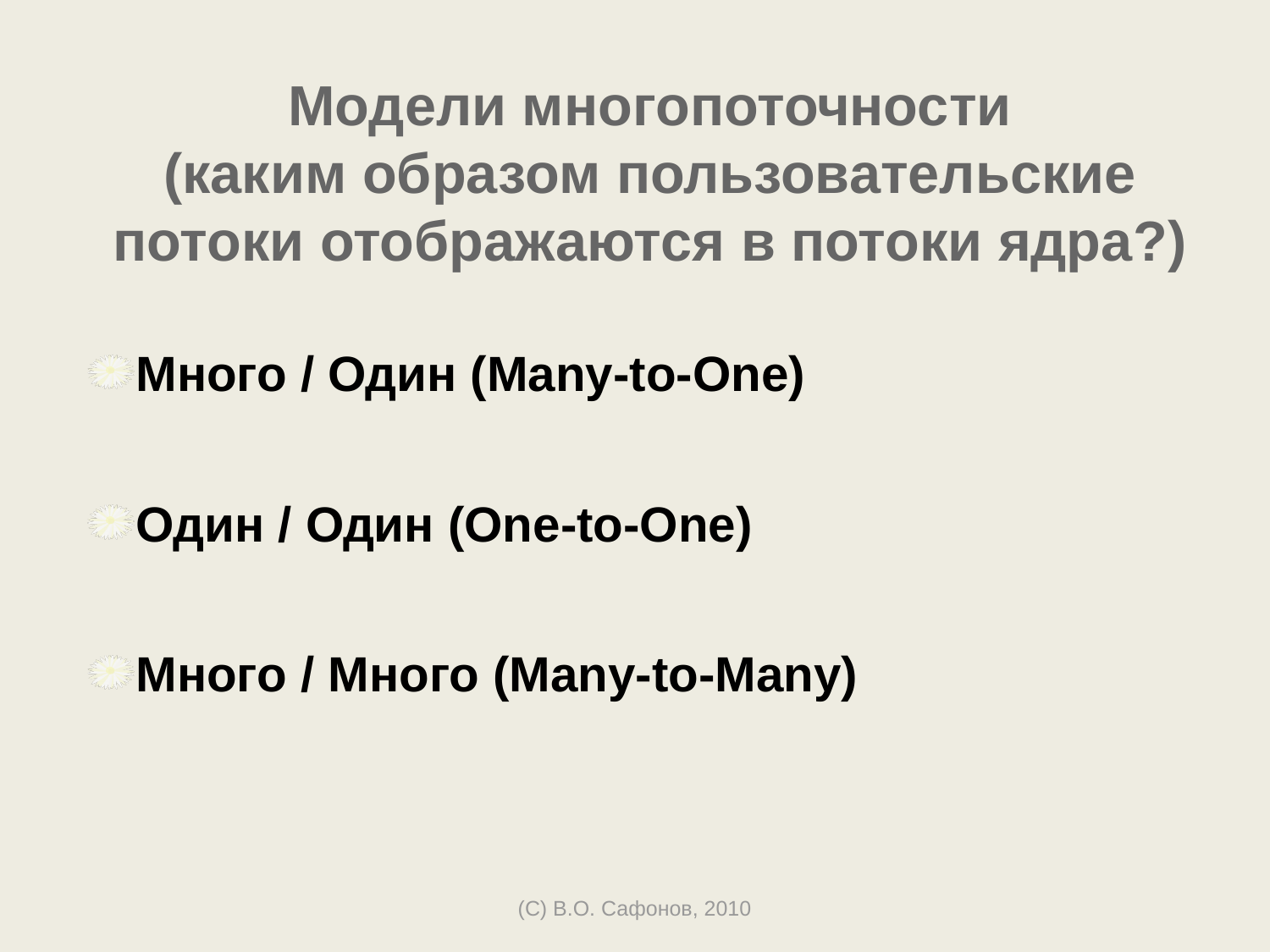

# Модели многопоточности (каким образом пользовательские потоки отображаются в потоки ядра?)
Много / Один (Many-to-One)
Один / Один (One-to-One)
Много / Много (Many-to-Many)

(C) В.О. Сафонов, 2010